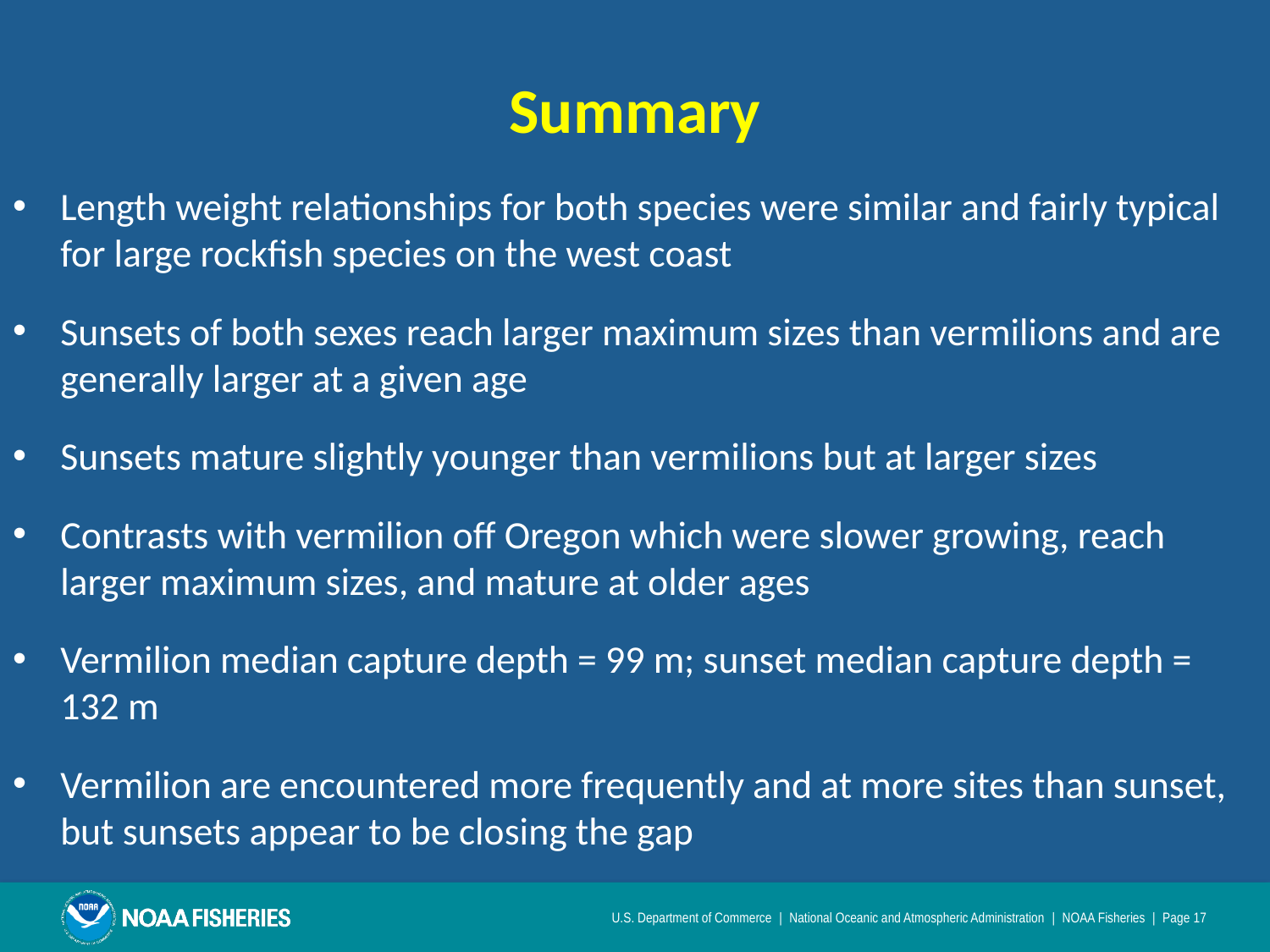

# Summary
Length weight relationships for both species were similar and fairly typical for large rockfish species on the west coast
Sunsets of both sexes reach larger maximum sizes than vermilions and are generally larger at a given age
Sunsets mature slightly younger than vermilions but at larger sizes
Contrasts with vermilion off Oregon which were slower growing, reach larger maximum sizes, and mature at older ages
Vermilion median capture depth = 99 m; sunset median capture depth = 132 m
Vermilion are encountered more frequently and at more sites than sunset, but sunsets appear to be closing the gap
U.S. Department of Commerce | National Oceanic and Atmospheric Administration | NOAA Fisheries | Page 17